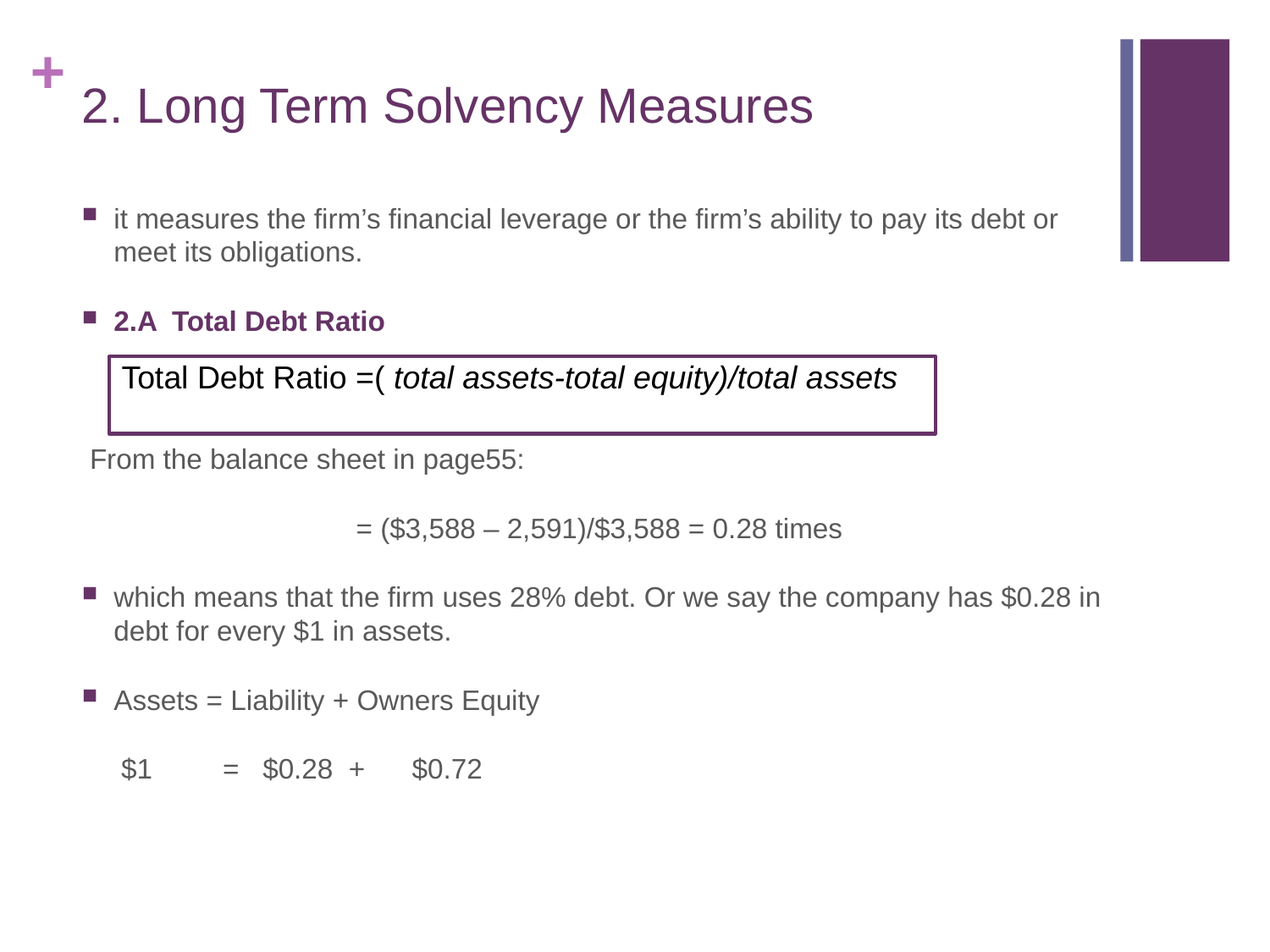

# 2. Long Term Solvency Measures
it measures the firm’s financial leverage or the firm’s ability to pay its debt or meet its obligations.
2.A  Total Debt Ratio

 From the balance sheet in page55:
                                   = ($3,588 – 2,591)/$3,588 = 0.28 times
which means that the firm uses 28% debt. Or we say the company has $0.28 in debt for every $1 in assets.
Assets = Liability + Owners Equity
     $1         =   $0.28  +      $0.72

Total Debt Ratio =( total assets-total equity)/total assets